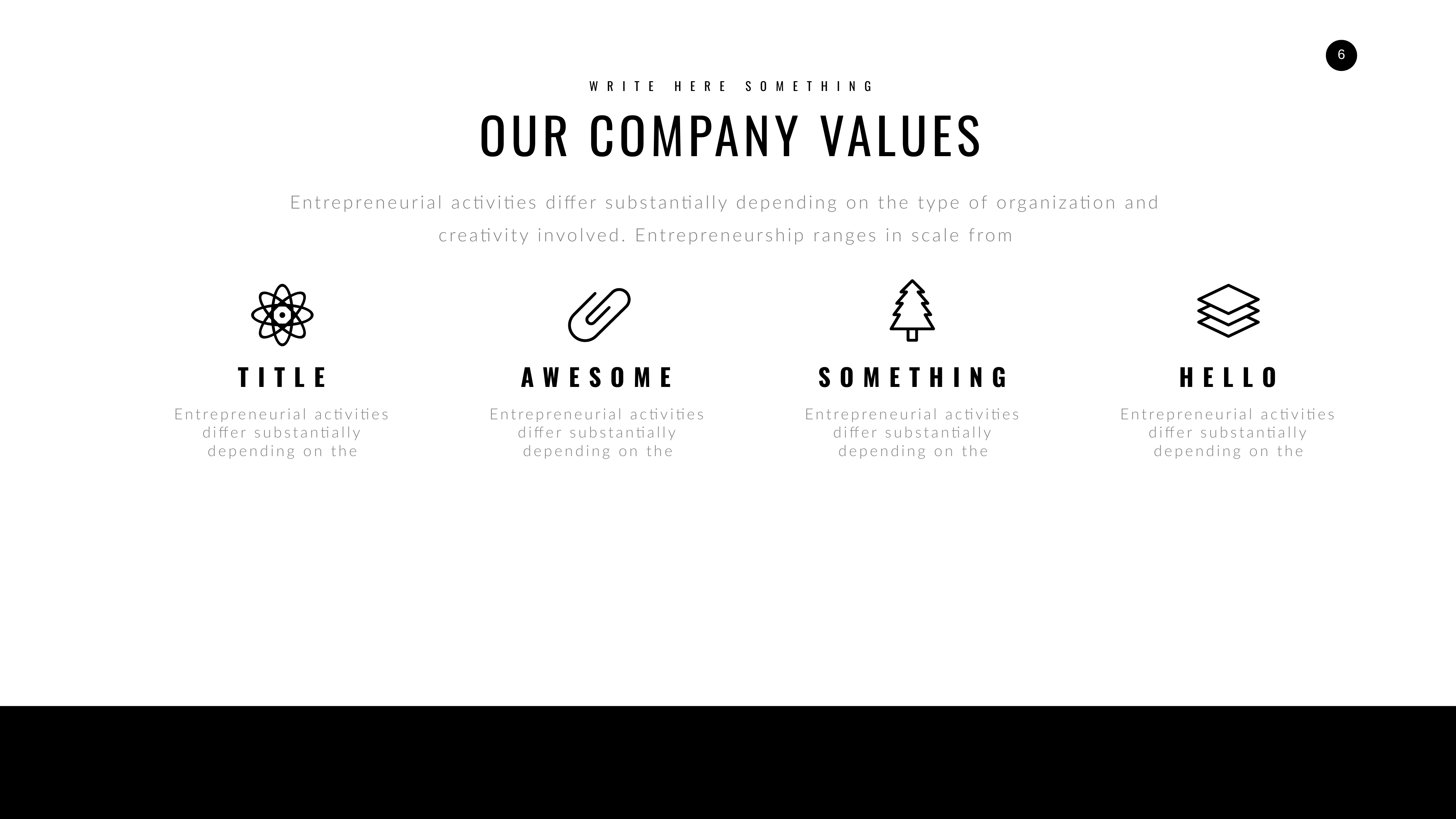

WRITE HERE SOMETHING
OUR COMPANY VALUES
Entrepreneurial activities differ substantially depending on the type of organization and creativity involved. Entrepreneurship ranges in scale from

TITLE
AWESOME
SOMETHING
HELLO
Entrepreneurial activities differ substantially depending on the
Entrepreneurial activities differ substantially depending on the
Entrepreneurial activities differ substantially depending on the
Entrepreneurial activities differ substantially depending on the